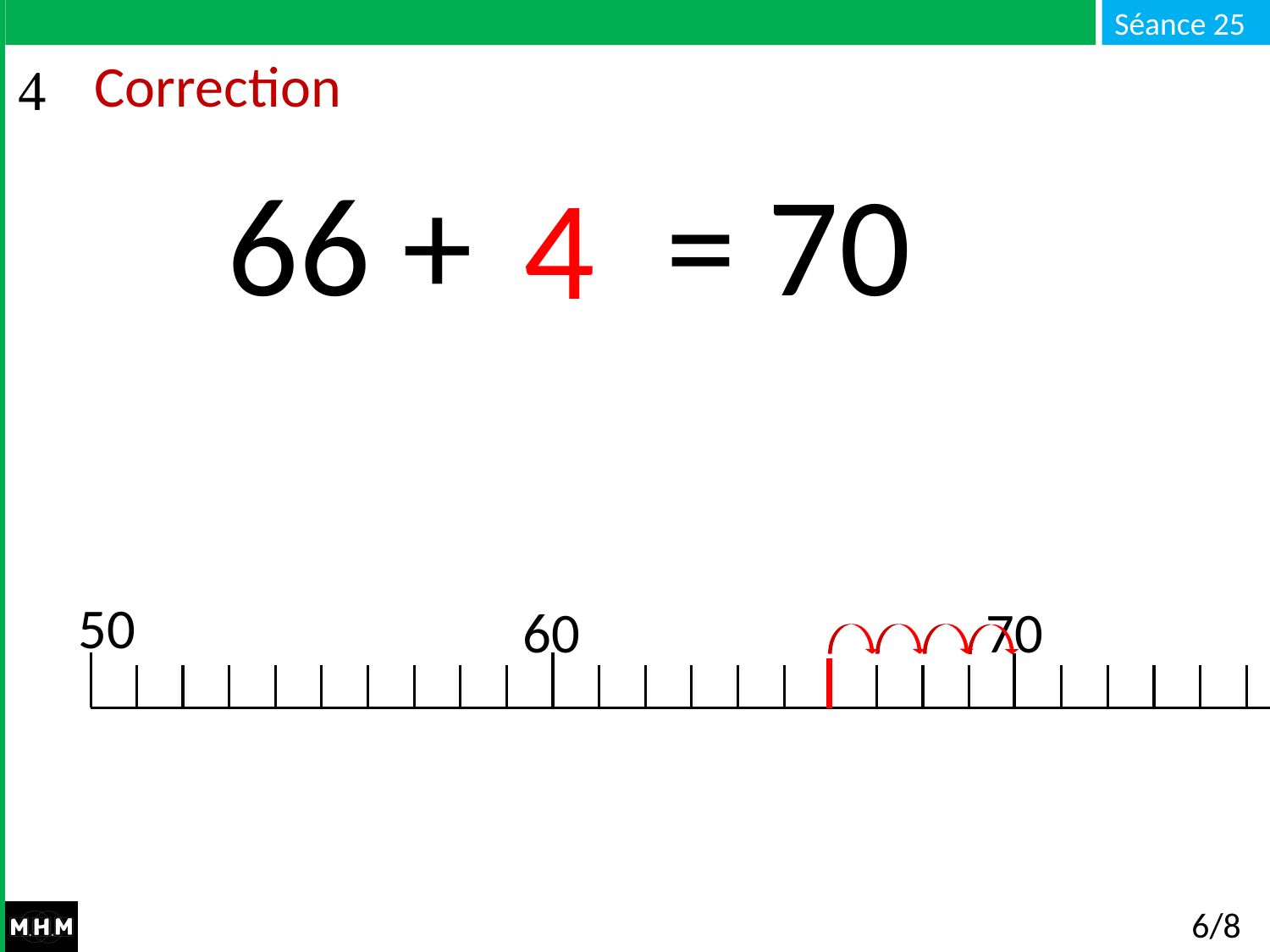

# Correction
 66 + …  = 70
4
50
70
60

6/8